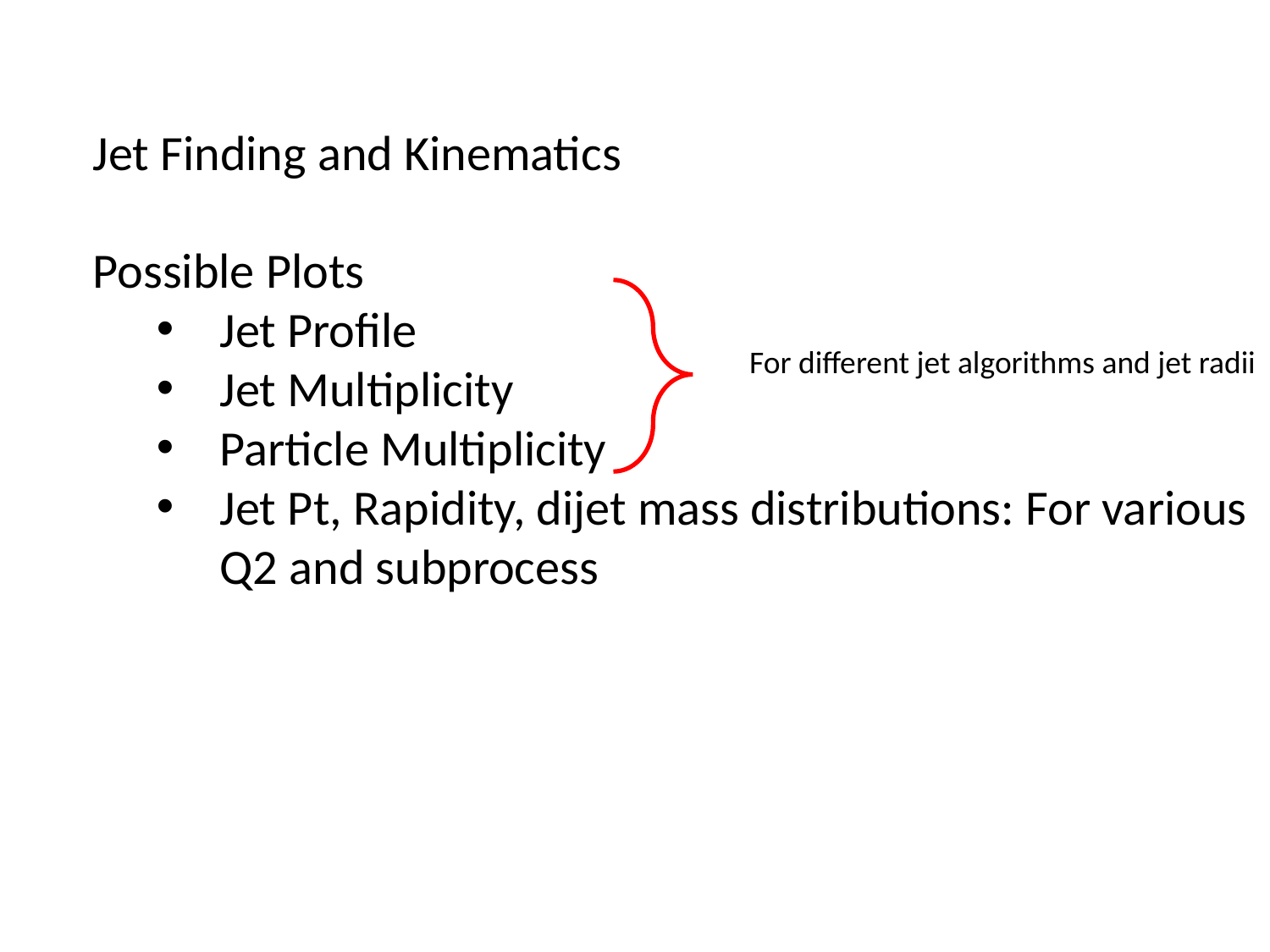

Jet Finding and Kinematics

Possible Plots
Jet Profile
Jet Multiplicity
Particle Multiplicity
Jet Pt, Rapidity, dijet mass distributions: For various Q2 and subprocess

For different jet algorithms and jet radii